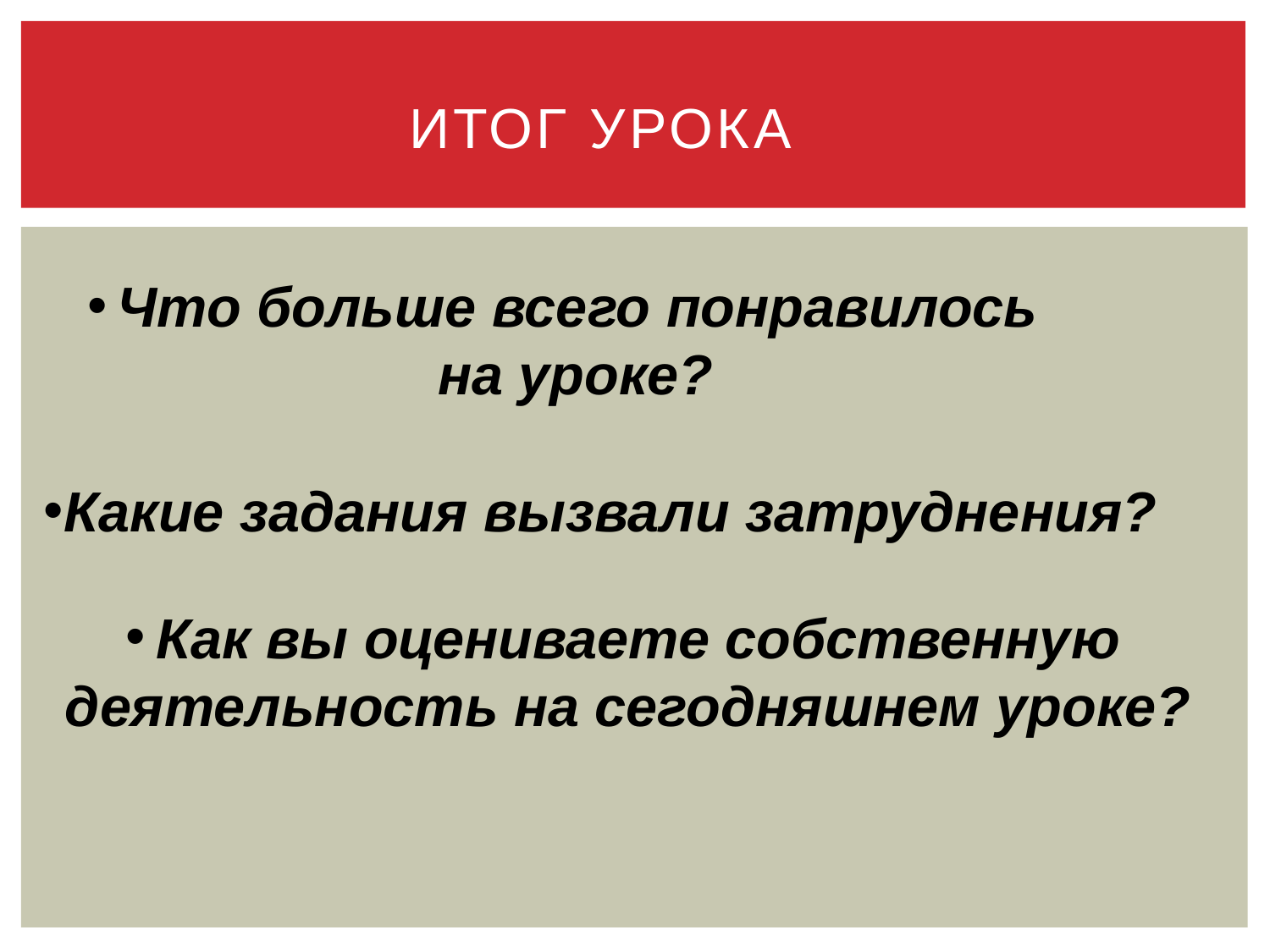

#
Итог урока
Что больше всего понравилось
на уроке?

Какие задания вызвали затруднения?
Как вы оцениваете собственную деятельность на сегодняшнем уроке?